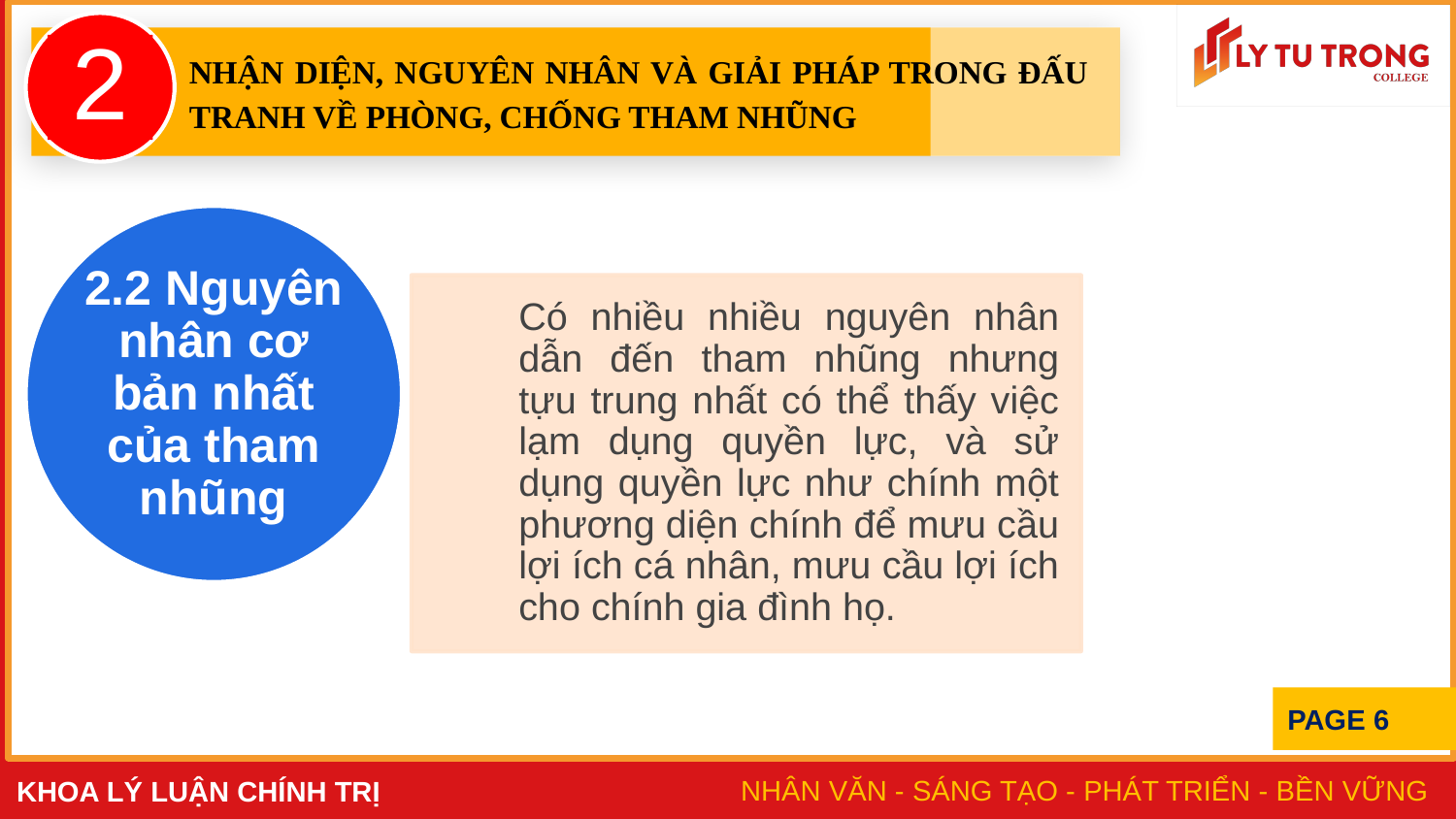

2
NHẬN DIỆN, NGUYÊN NHÂN VÀ GIẢI PHÁP TRONG ĐẤU TRANH VỀ PHÒNG, CHỐNG THAM NHŨNG
Có nhiều nhiều nguyên nhân dẫn đến tham nhũng nhưng tựu trung nhất có thể thấy việc lạm dụng quyền lực, và sử dụng quyền lực như chính một phương diện chính để mưu cầu lợi ích cá nhân, mưu cầu lợi ích cho chính gia đình họ.
2.2 Nguyên nhân cơ bản nhất của tham nhũng
PAGE 6